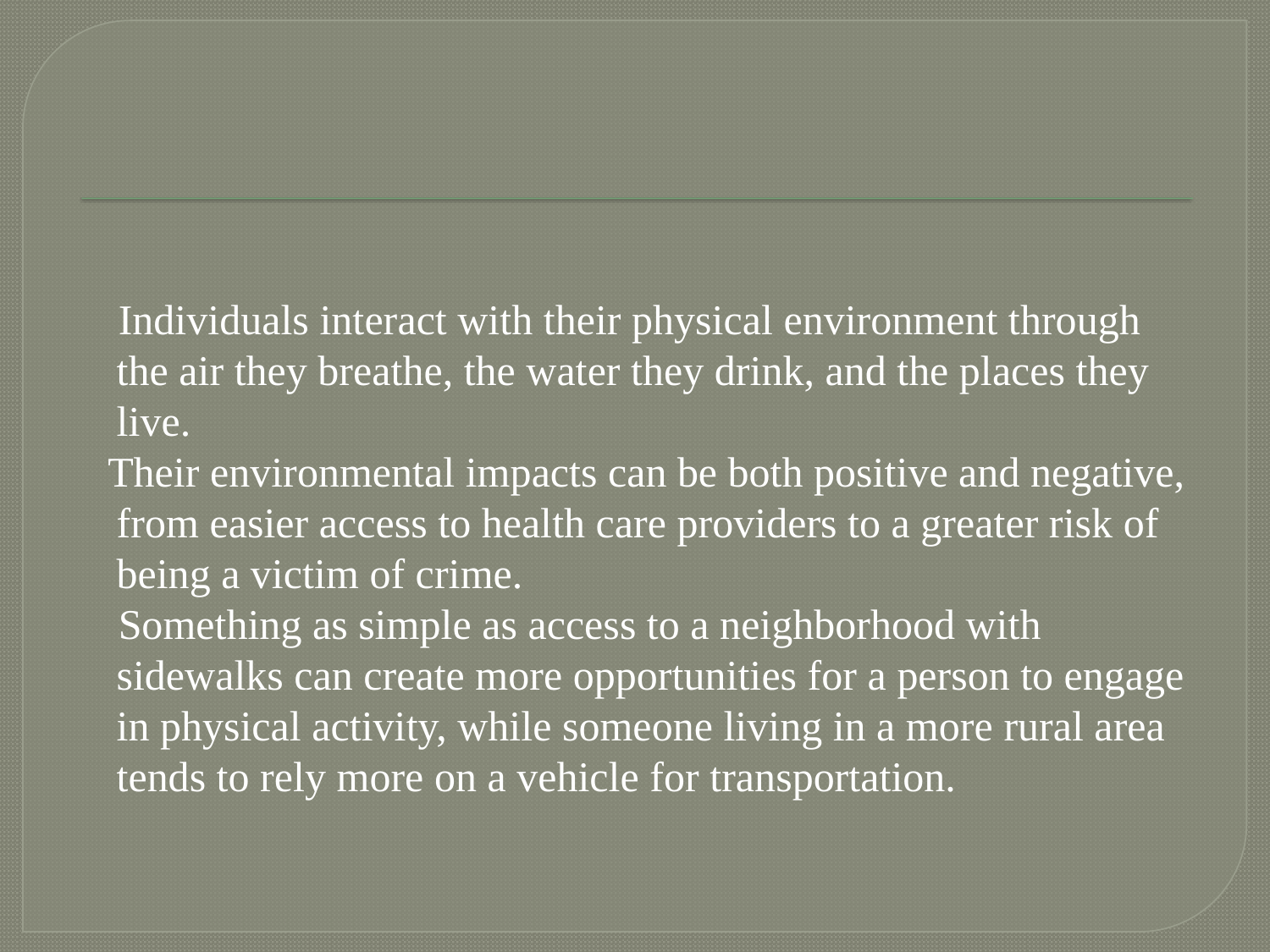

Individuals interact with their physical environment through the air they breathe, the water they drink, and the places they live.
   Their environmental impacts can be both positive and negative, from easier access to health care providers to a greater risk of being a victim of crime.
    Something as simple as access to a neighborhood with sidewalks can create more opportunities for a person to engage in physical activity, while someone living in a more rural area tends to rely more on a vehicle for transportation.